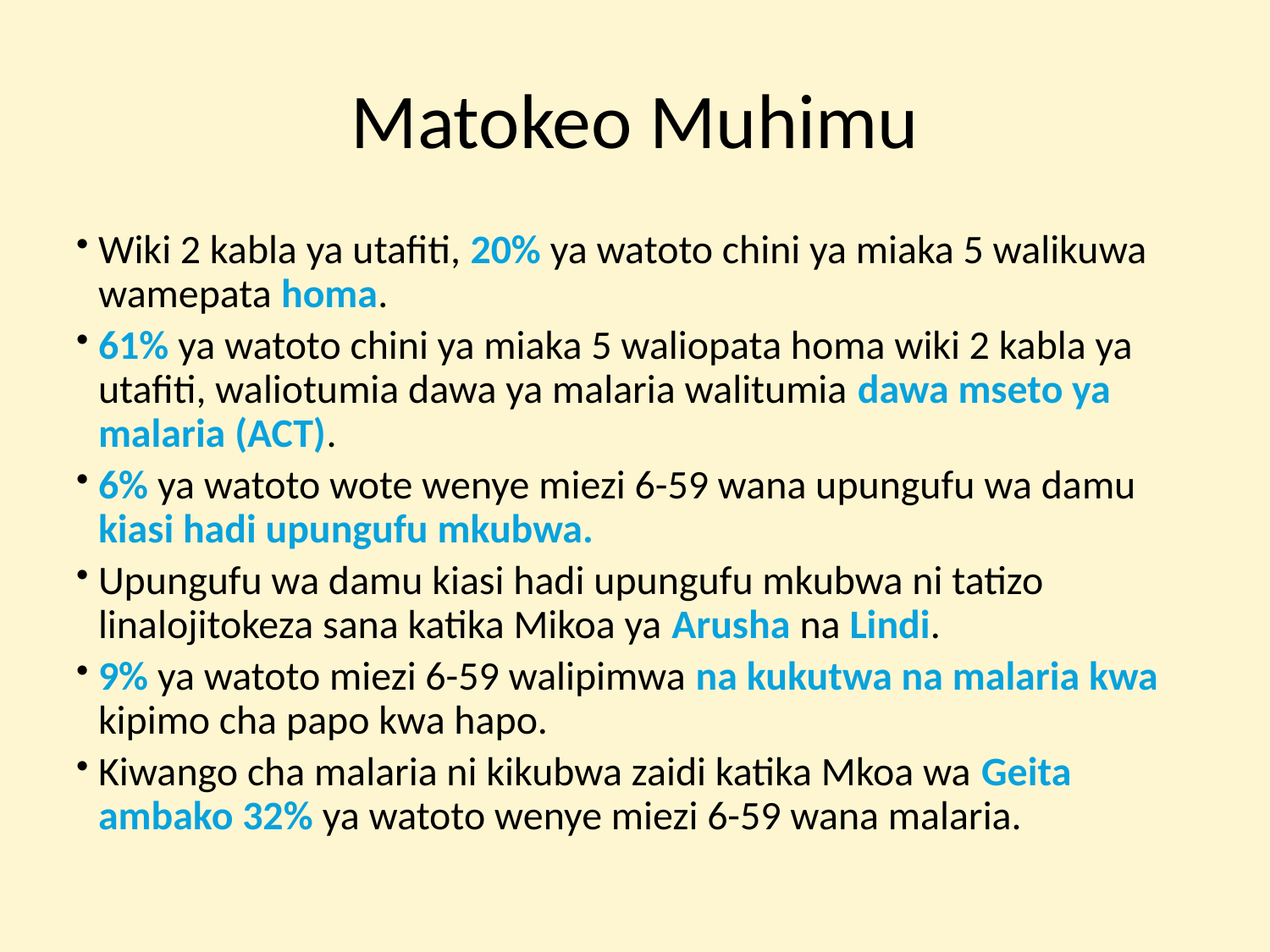

# Matokeo Muhimu
Wiki 2 kabla ya utafiti, 20% ya watoto chini ya miaka 5 walikuwa wamepata homa.
61% ya watoto chini ya miaka 5 waliopata homa wiki 2 kabla ya utafiti, waliotumia dawa ya malaria walitumia dawa mseto ya malaria (ACT).
6% ya watoto wote wenye miezi 6-59 wana upungufu wa damu kiasi hadi upungufu mkubwa.
Upungufu wa damu kiasi hadi upungufu mkubwa ni tatizo linalojitokeza sana katika Mikoa ya Arusha na Lindi.
9% ya watoto miezi 6-59 walipimwa na kukutwa na malaria kwa kipimo cha papo kwa hapo.
Kiwango cha malaria ni kikubwa zaidi katika Mkoa wa Geita ambako 32% ya watoto wenye miezi 6-59 wana malaria.